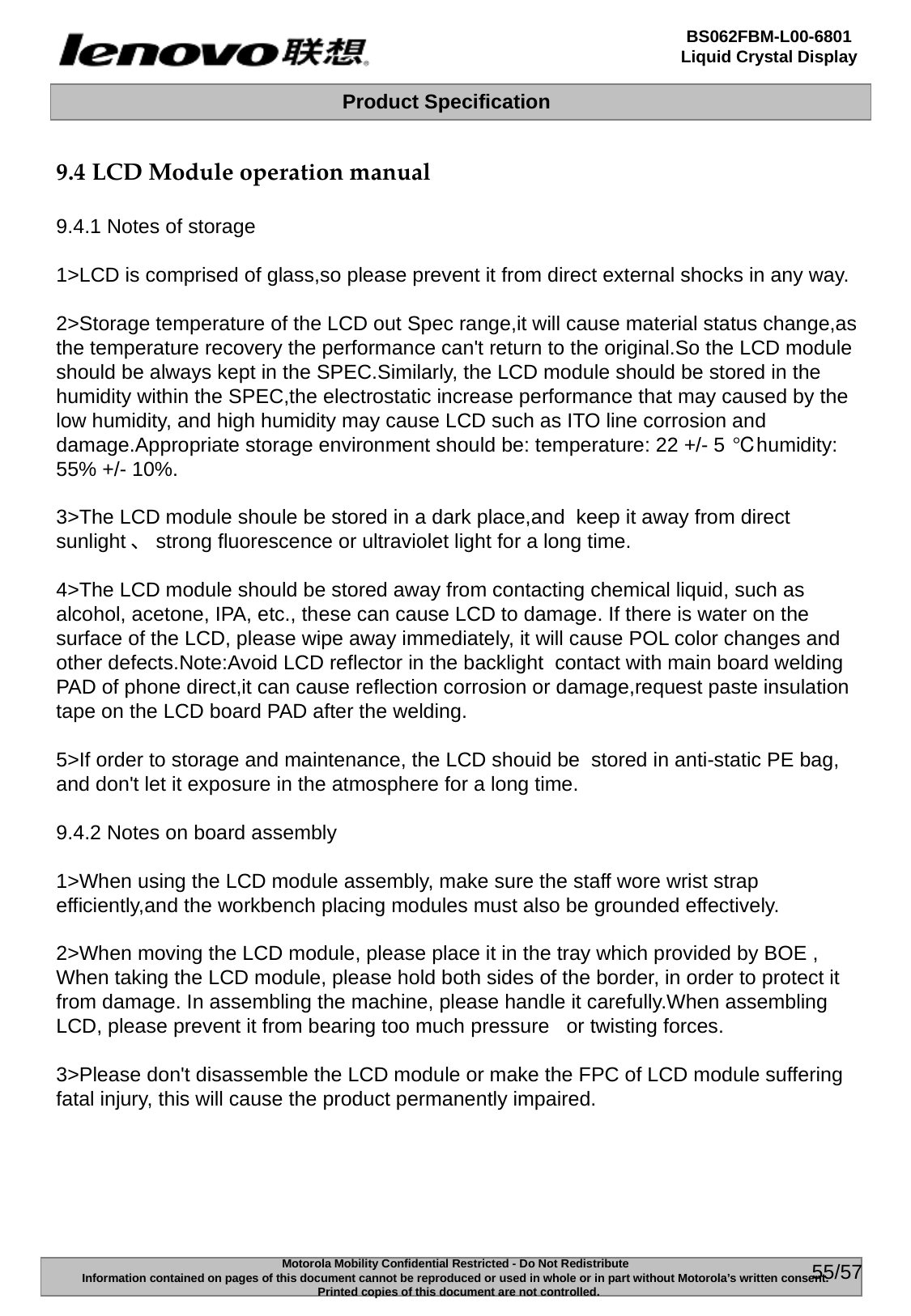

9.4 LCD Module operation manual

9.4.1 Notes of storage

1>LCD is comprised of glass,so please prevent it from direct external shocks in any way.

2>Storage temperature of the LCD out Spec range,it will cause material status change,as the temperature recovery the performance can't return to the original.So the LCD module should be always kept in the SPEC.Similarly, the LCD module should be stored in the humidity within the SPEC,the electrostatic increase performance that may caused by the low humidity, and high humidity may cause LCD such as ITO line corrosion and damage.Appropriate storage environment should be: temperature: 22 +/- 5 ℃ humidity: 55% +/- 10%.

3>The LCD module shoule be stored in a dark place,and  keep it away from direct  sunlight、strong fluorescence or ultraviolet light for a long time.

4>The LCD module should be stored away from contacting chemical liquid, such as alcohol, acetone, IPA, etc., these can cause LCD to damage. If there is water on the surface of the LCD, please wipe away immediately, it will cause POL color changes and other defects.Note:Avoid LCD reflector in the backlight  contact with main board welding PAD of phone direct,it can cause reflection corrosion or damage,request paste insulation tape on the LCD board PAD after the welding.

5>If order to storage and maintenance, the LCD shouid be  stored in anti-static PE bag, and don't let it exposure in the atmosphere for a long time.

9.4.2 Notes on board assembly

1>When using the LCD module assembly, make sure the staff wore wrist strap efficiently,and the workbench placing modules must also be grounded effectively.

2>When moving the LCD module, please place it in the tray which provided by BOE , When taking the LCD module, please hold both sides of the border, in order to protect it from damage. In assembling the machine, please handle it carefully.When assembling LCD, please prevent it from bearing too much pressure   or twisting forces.

3>Please don't disassemble the LCD module or make the FPC of LCD module suffering  fatal injury, this will cause the product permanently impaired.

55/57